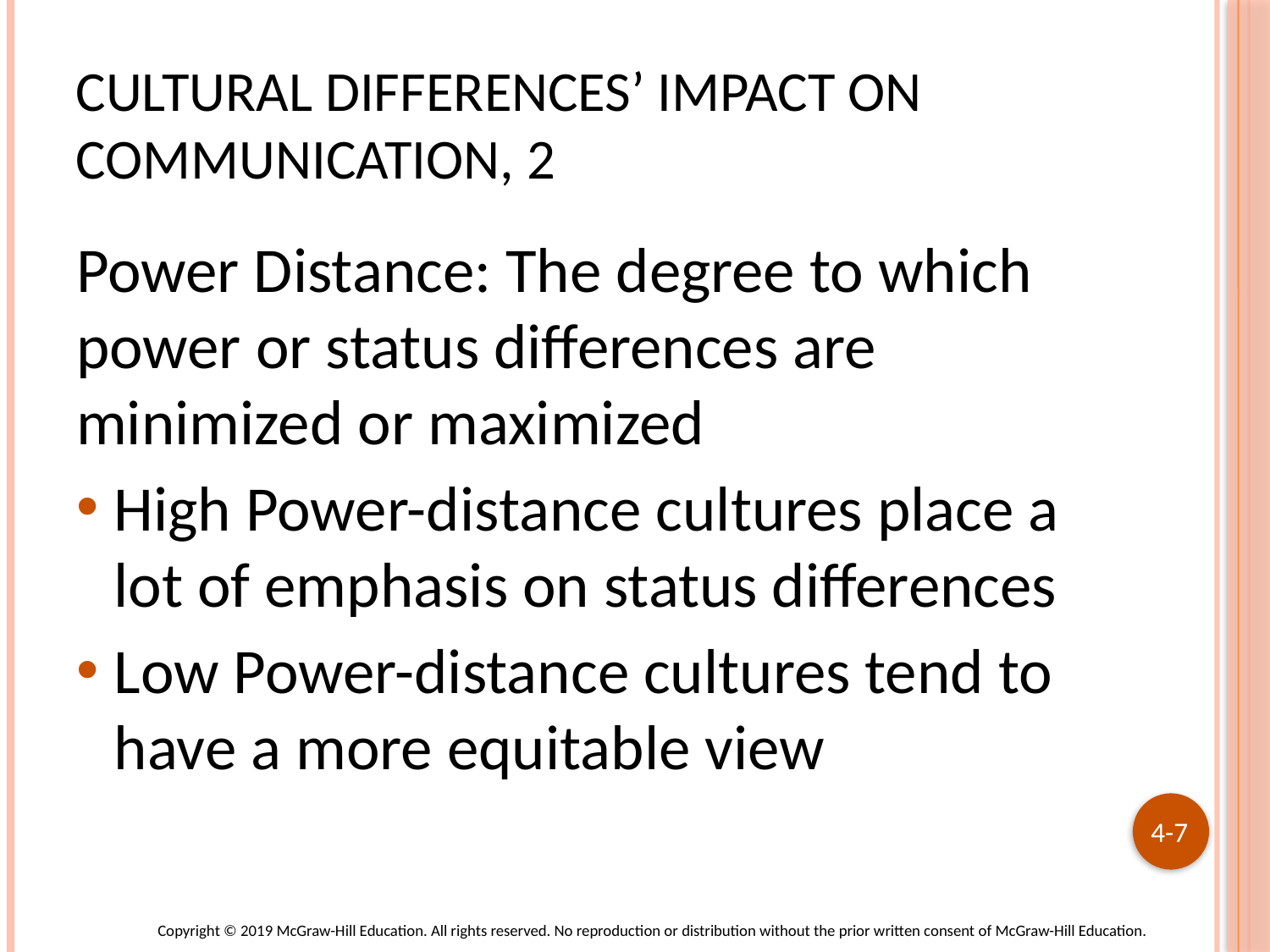

# Cultural Differences’ Impact on Communication, 2
Power Distance: The degree to which power or status differences are minimized or maximized
High Power-distance cultures place a lot of emphasis on status differences
Low Power-distance cultures tend to have a more equitable view